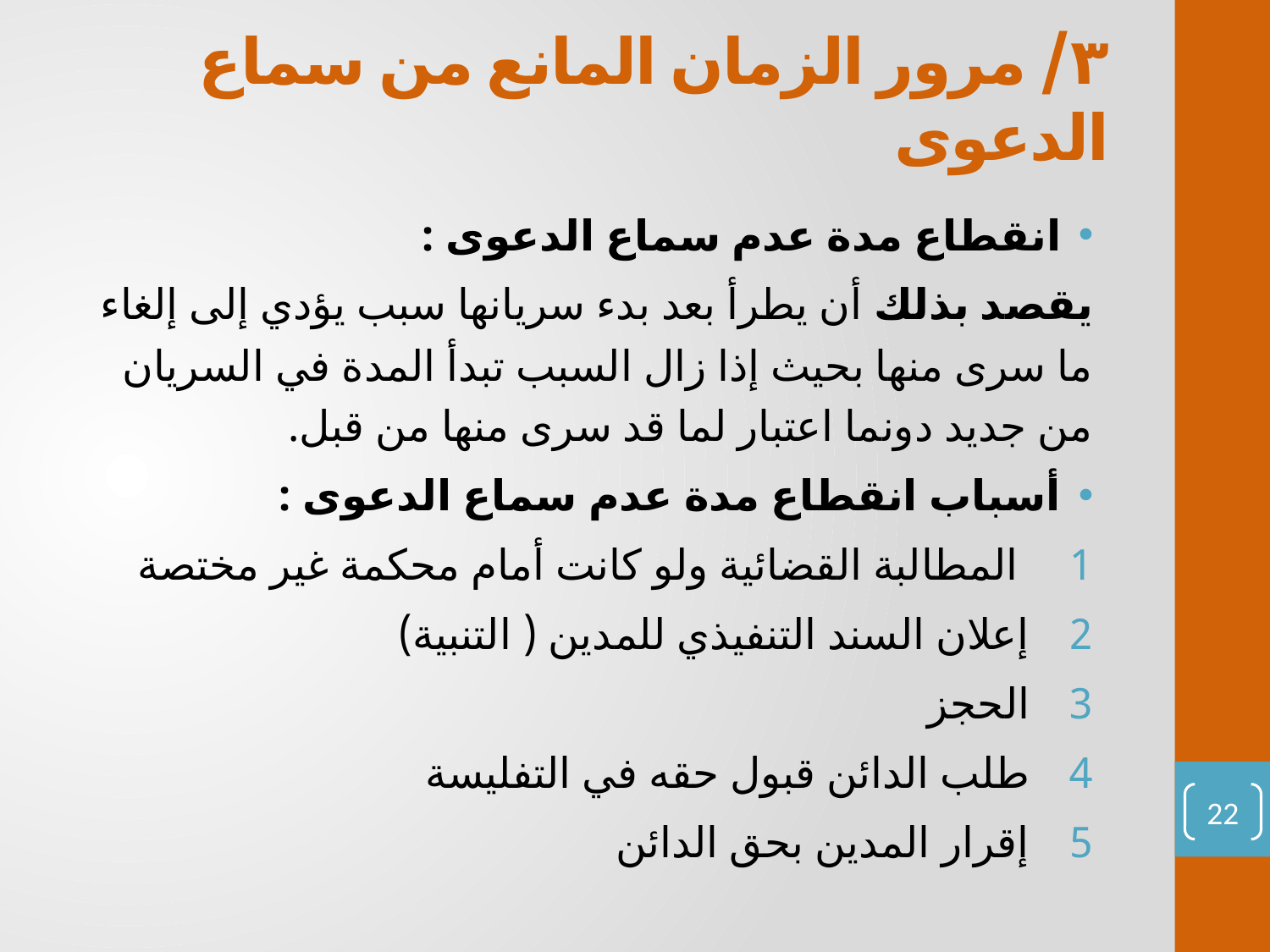

# ٣/ مرور الزمان المانع من سماع الدعوى
انقطاع مدة عدم سماع الدعوى :
يقصد بذلك أن يطرأ بعد بدء سريانها سبب يؤدي إلى إلغاء ما سرى منها بحيث إذا زال السبب تبدأ المدة في السريان من جديد دونما اعتبار لما قد سرى منها من قبل.
أسباب انقطاع مدة عدم سماع الدعوى :
 المطالبة القضائية ولو كانت أمام محكمة غير مختصة
إعلان السند التنفيذي للمدين ( التنبية)
الحجز
طلب الدائن قبول حقه في التفليسة
إقرار المدين بحق الدائن
22